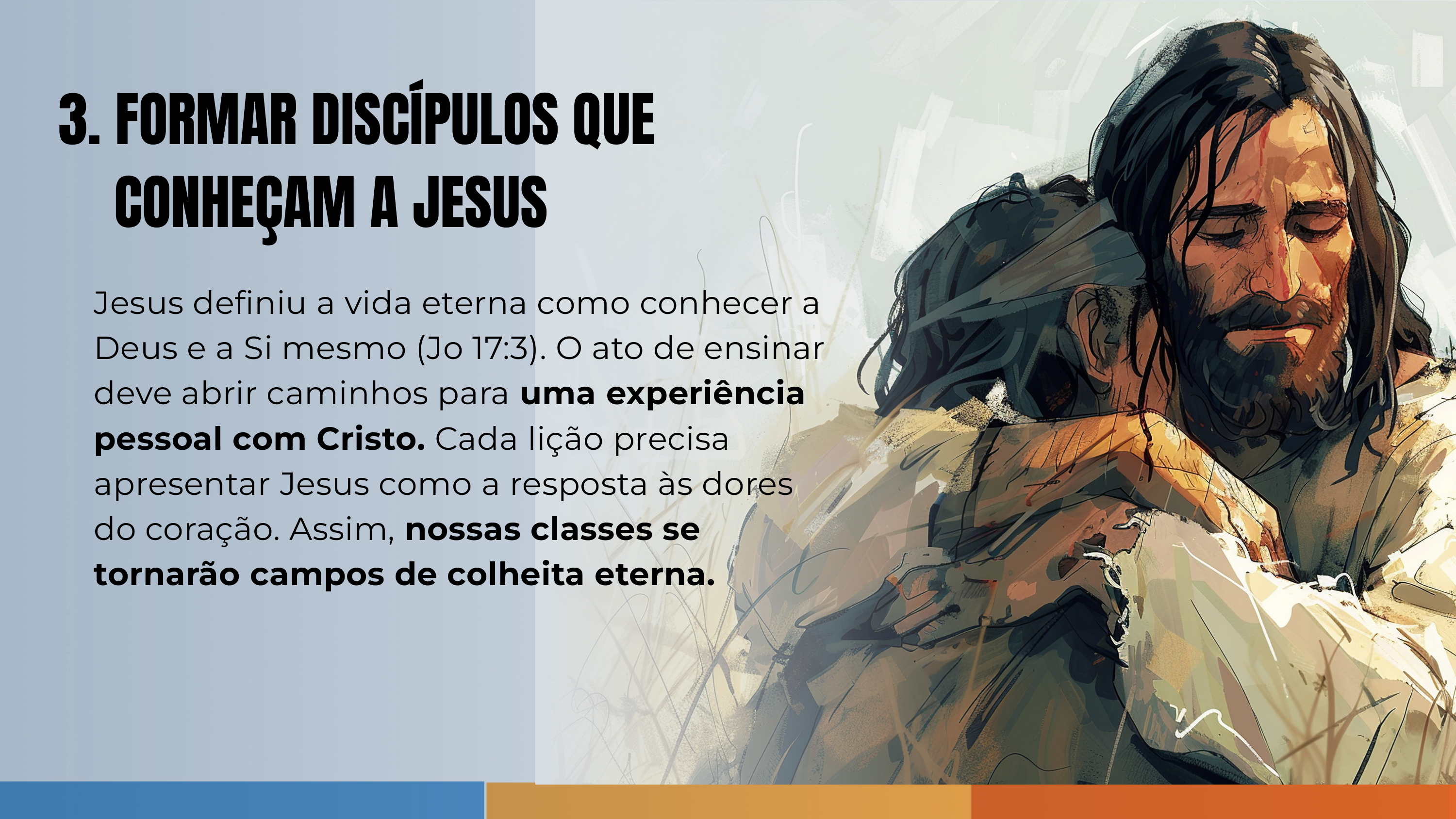

3. FORMAR DISCÍPULOS QUE
    CONHEÇAM A JESUS
Jesus definiu a vida eterna como conhecer a Deus e a Si mesmo (Jo 17:3). O ato de ensinar
deve abrir caminhos para uma experiência pessoal com Cristo. Cada lição precisa
apresentar Jesus como a resposta às dores do coração. Assim, nossas classes se
tornarão campos de colheita eterna.